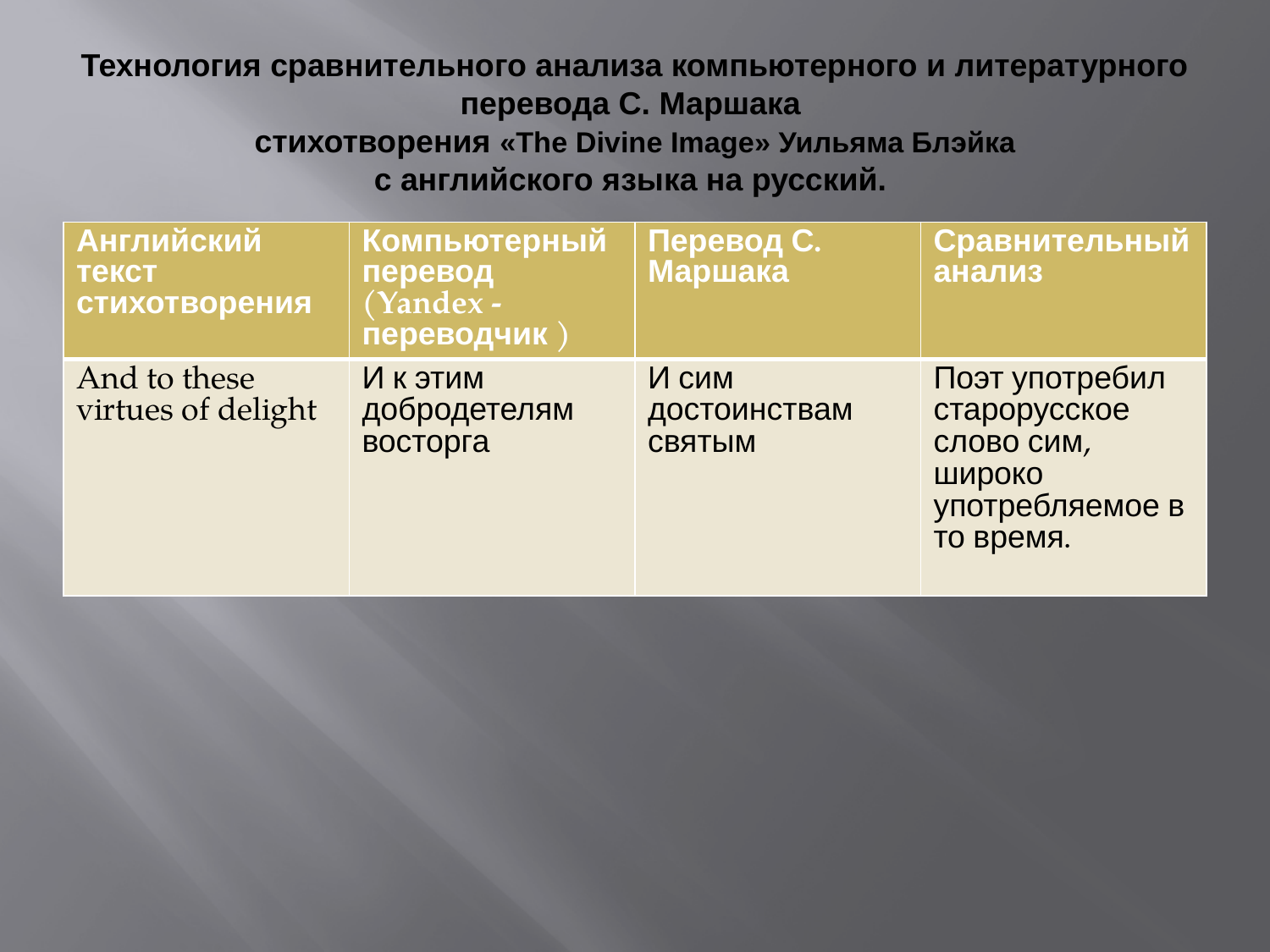

# Технология сравнительного анализа компьютерного и литературного перевода С. Маршака стихотворения «The Divine Image» Уильяма Блэйка с английского языка на русский.
| Английский текст стихотворения | Компьютерный перевод (Yandex - переводчик ) | Перевод С. Маршака | Сравнительный анализ |
| --- | --- | --- | --- |
| And to these virtues of delight | И к этим добродетелям восторга | И сим достоинствам святым | Поэт употребил старорусское слово сим, широко употребляемое в то время. |